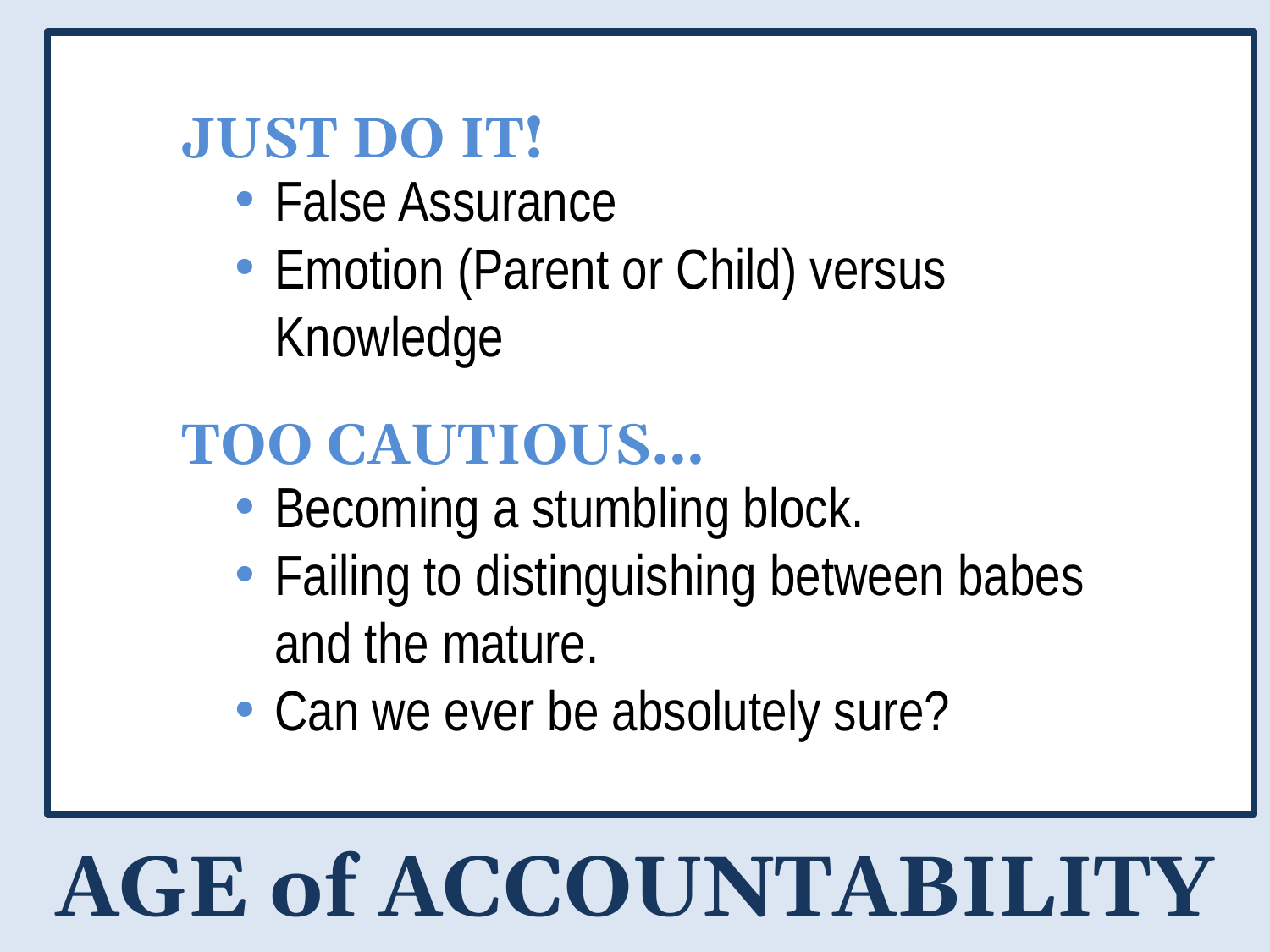

JUST DO IT!
False Assurance
Emotion (Parent or Child) versus Knowledge

TOO CAUTIOUS…
Becoming a stumbling block.
Failing to distinguishing between babes and the mature.
Can we ever be absolutely sure?

AGE of ACCOUNTABILITY